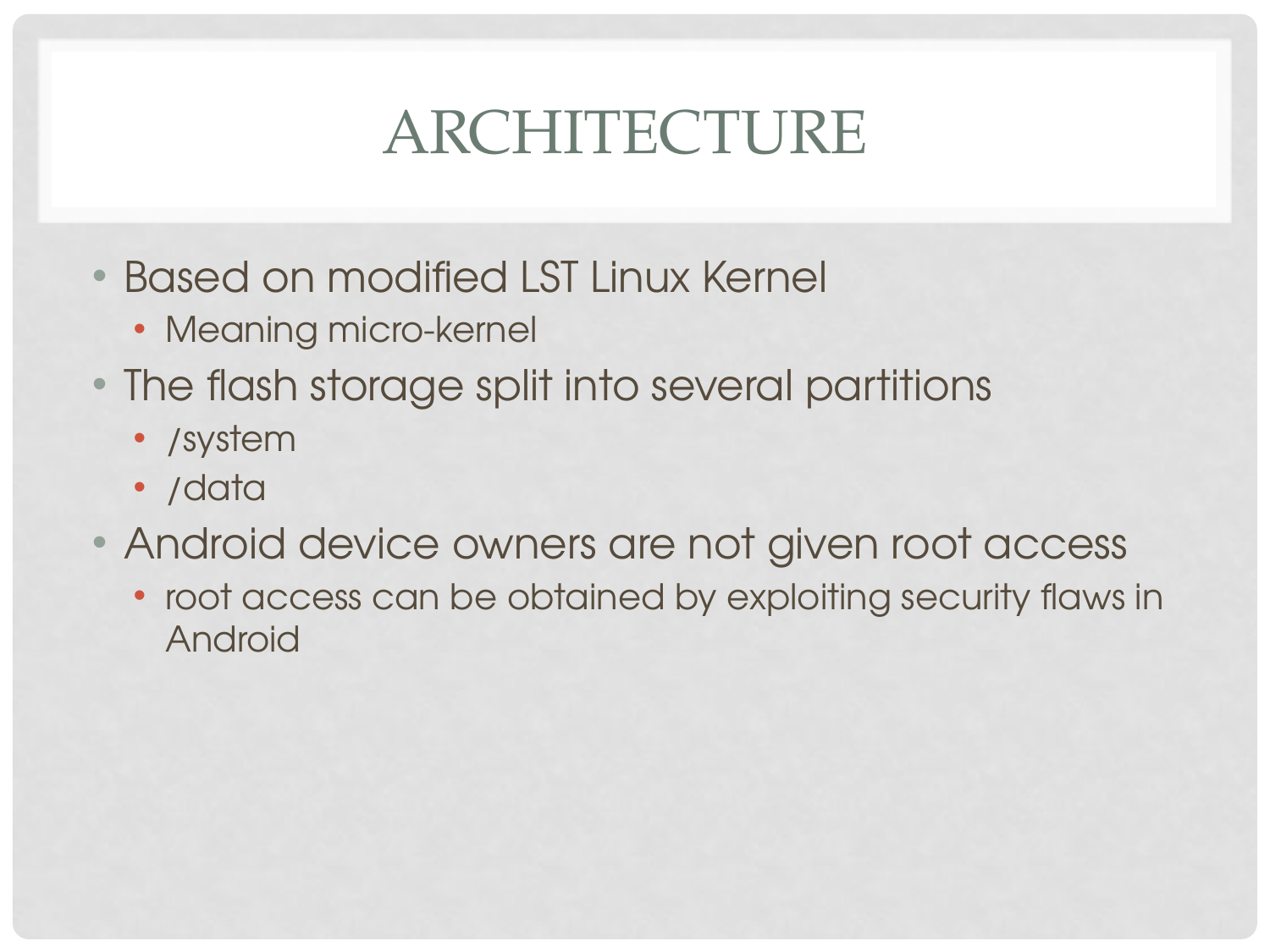

# Architecture
Based on modified LST Linux Kernel
Meaning micro-kernel
The flash storage split into several partitions
/system
/data
Android device owners are not given root access
root access can be obtained by exploiting security flaws in Android